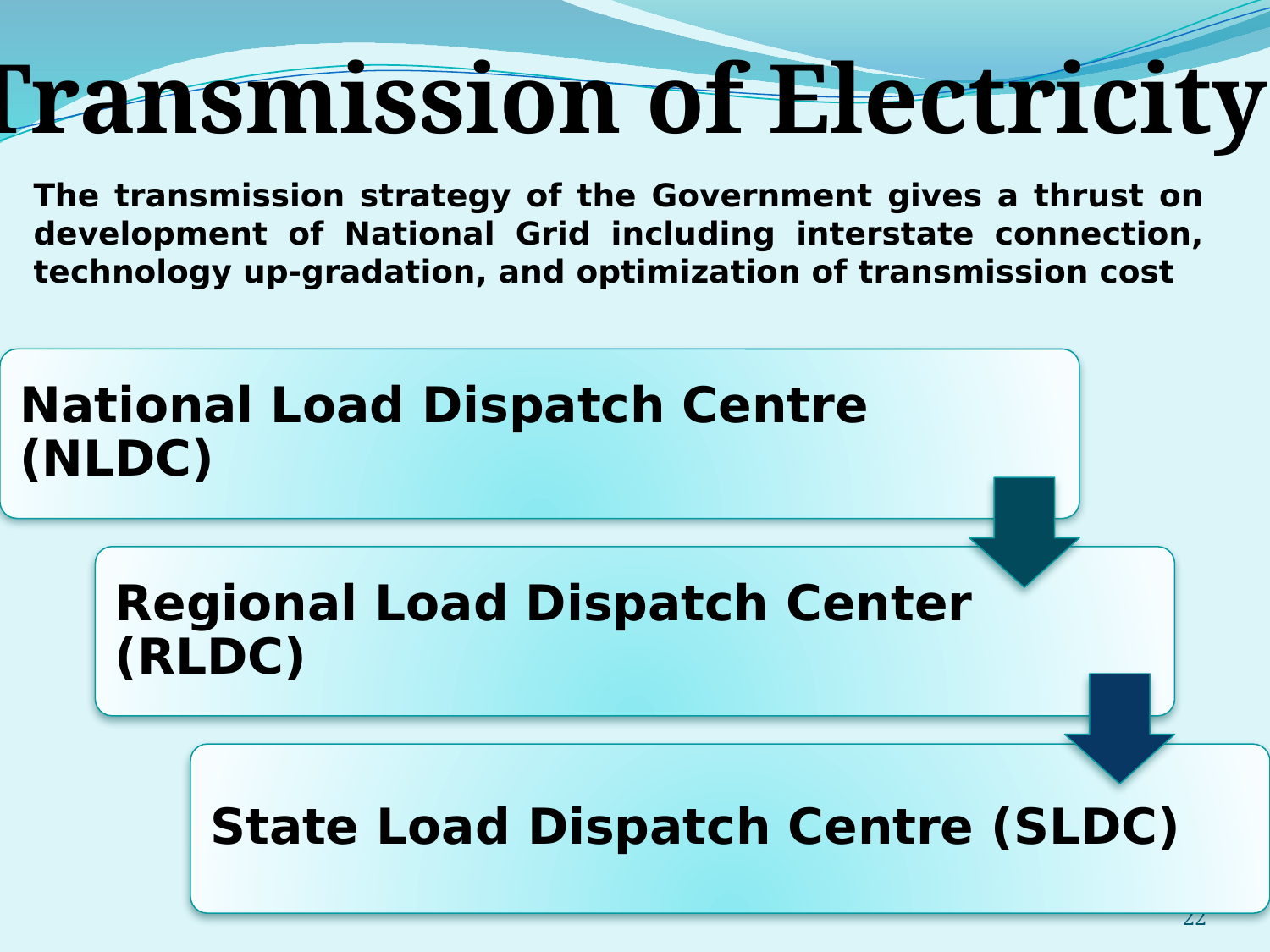

Transmission of Electricity
The transmission strategy of the Government gives a thrust on development of National Grid including interstate connection, technology up-gradation, and optimization of transmission cost
National Load Dispatch Centre (NLDC)
Regional Load Dispatch Center (RLDC)
State Load Dispatch Centre (SLDC)

22